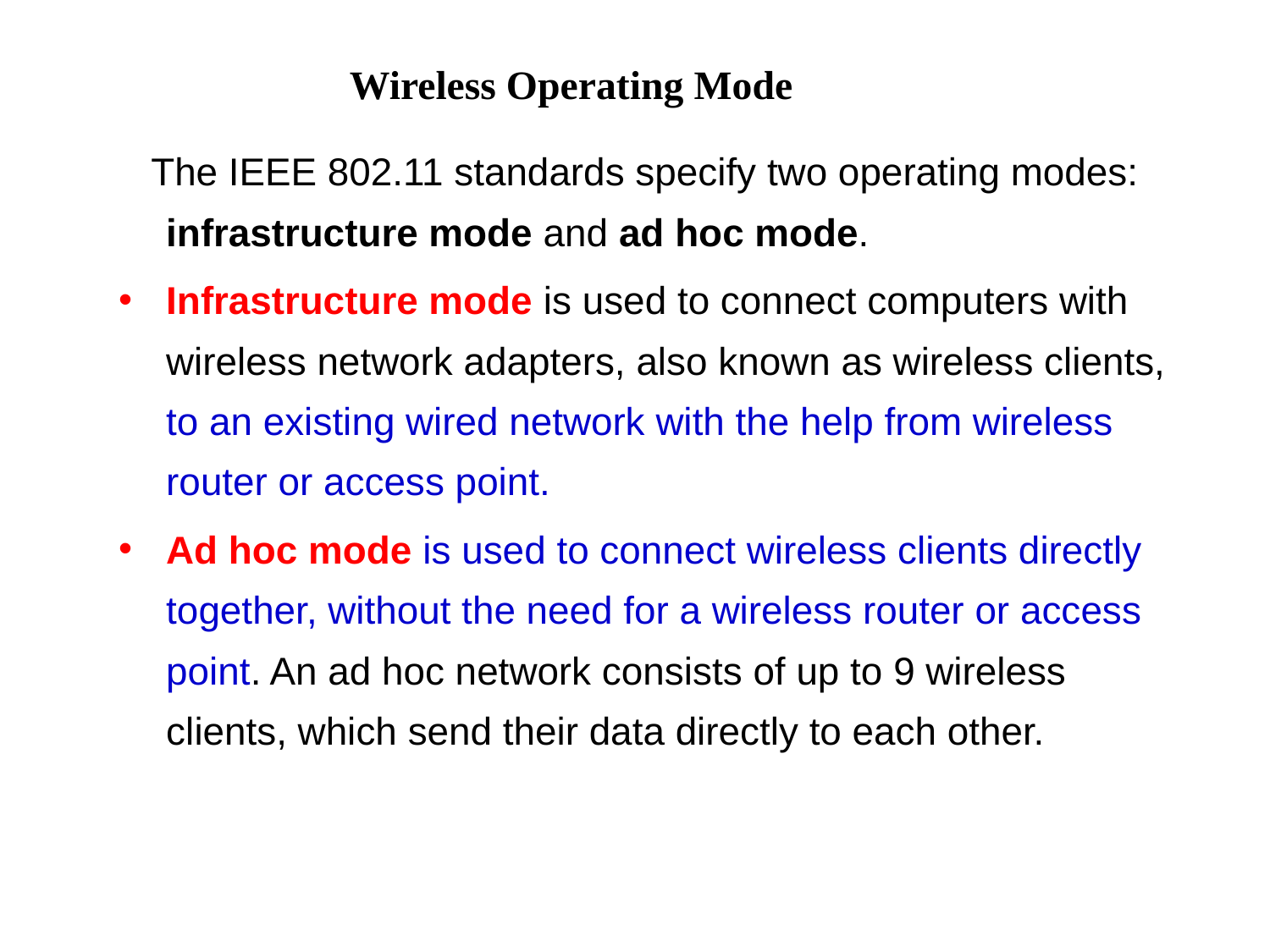

Wireless Operating Mode
   The IEEE 802.11 standards specify two operating modes: infrastructure mode and ad hoc mode.
Infrastructure mode is used to connect computers with wireless network adapters, also known as wireless clients, to an existing wired network with the help from wireless router or access point.
Ad hoc mode is used to connect wireless clients directly together, without the need for a wireless router or access point. An ad hoc network consists of up to 9 wireless clients, which send their data directly to each other.